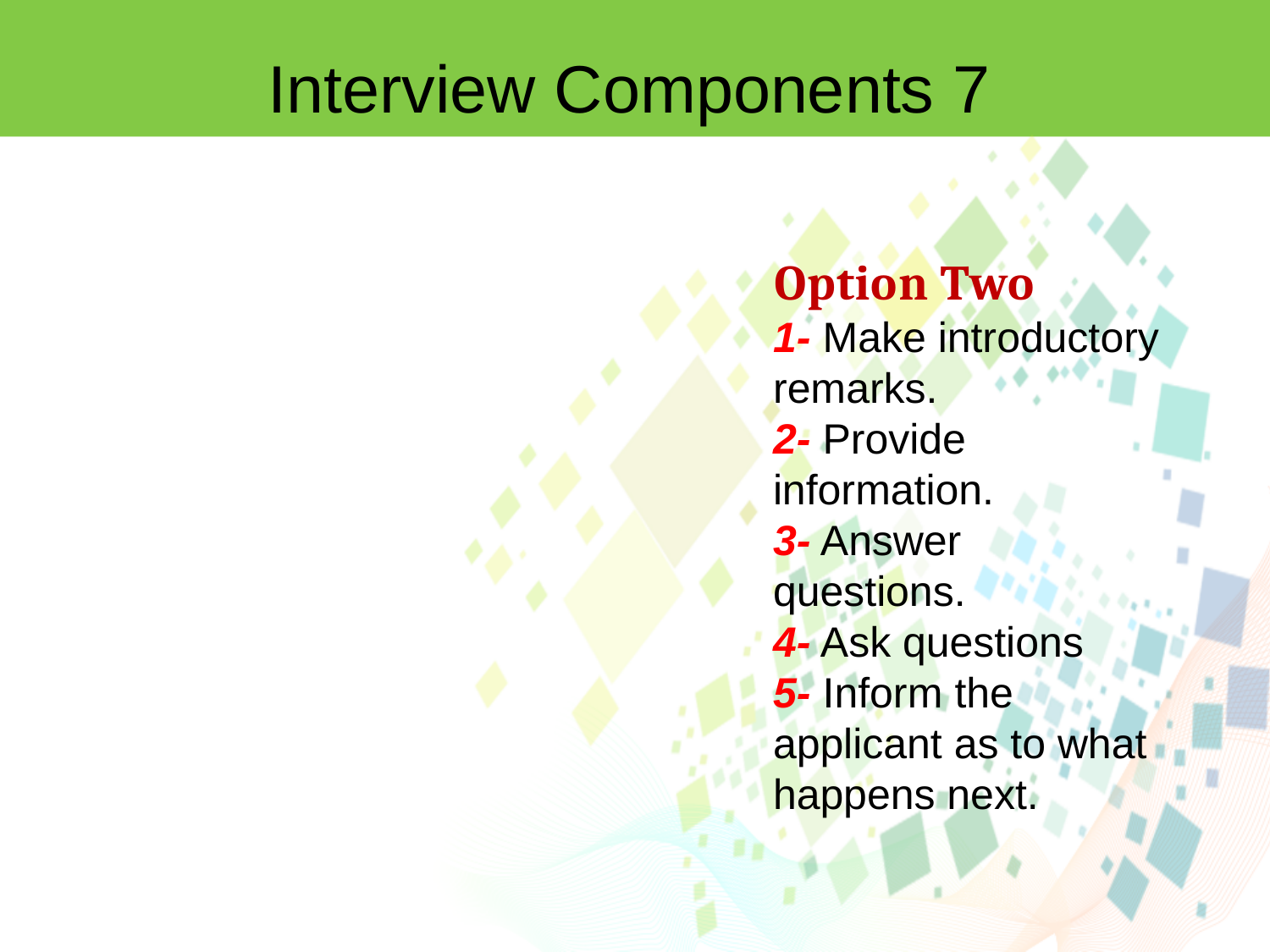

Interview Components 7
Option Two
1- Make introductory remarks.
2- Provide information.
3- Answer questions.
4- Ask questions
5- Inform the applicant as to what happens next.